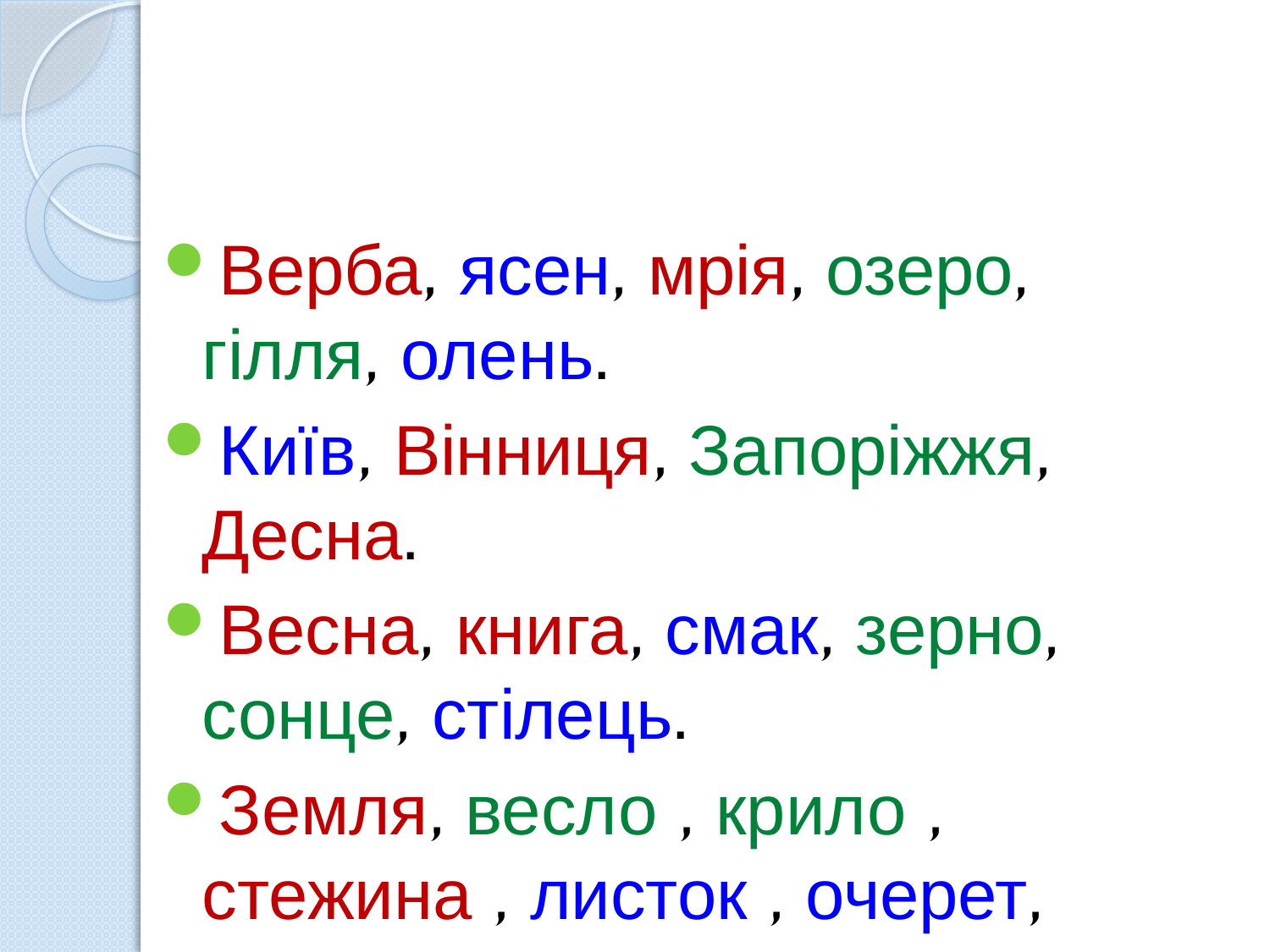

#
Верба, ясен, мрія, озеро, гілля, олень.
Київ, Вінниця, Запоріжжя, Десна.
Весна, книга, смак, зерно, сонце, стілець.
Земля, весло , крило , стежина , листок , очерет, криниця.